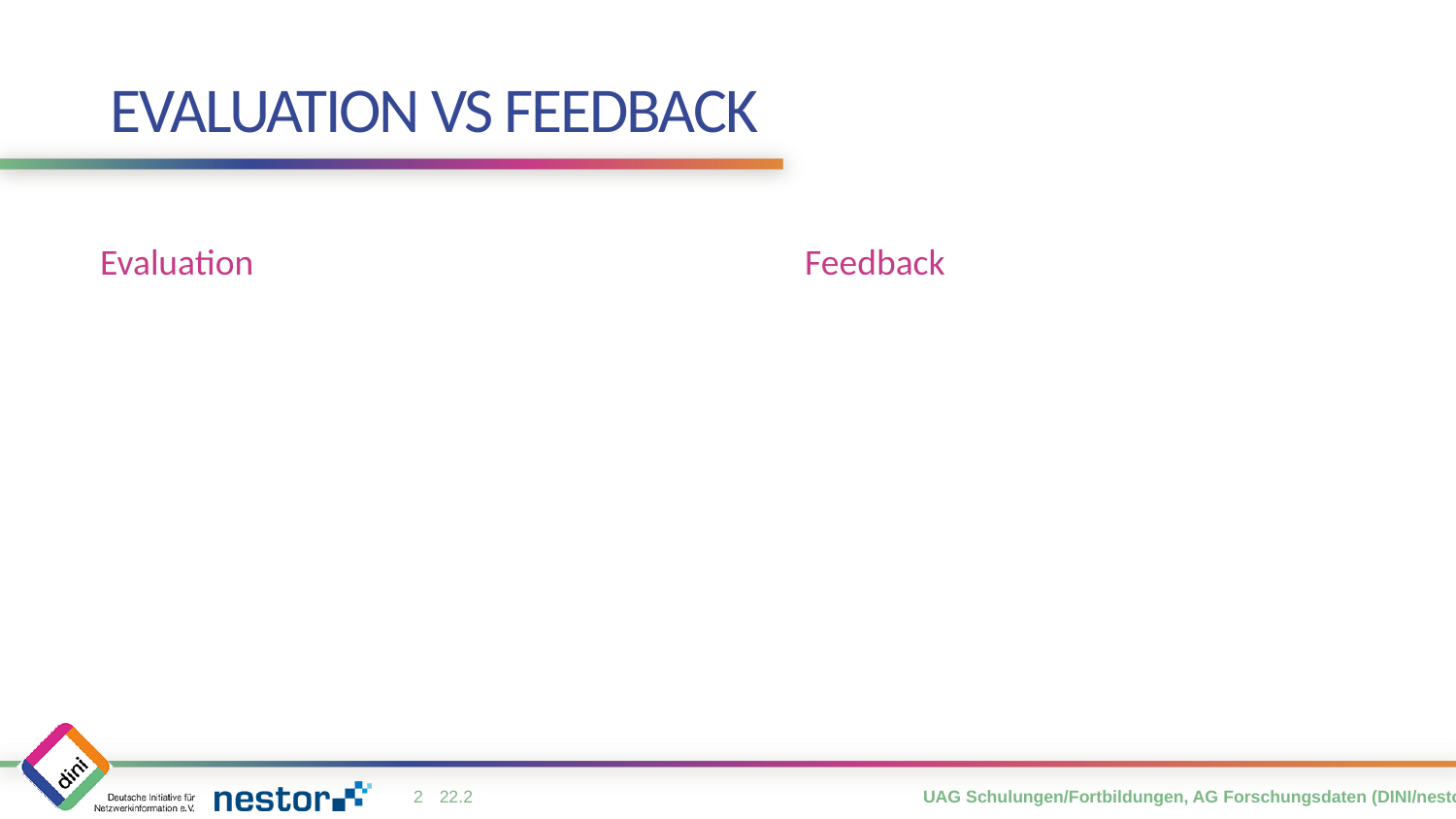

# Evaluation vs Feedback
Evaluation
Feedback

2
22.2